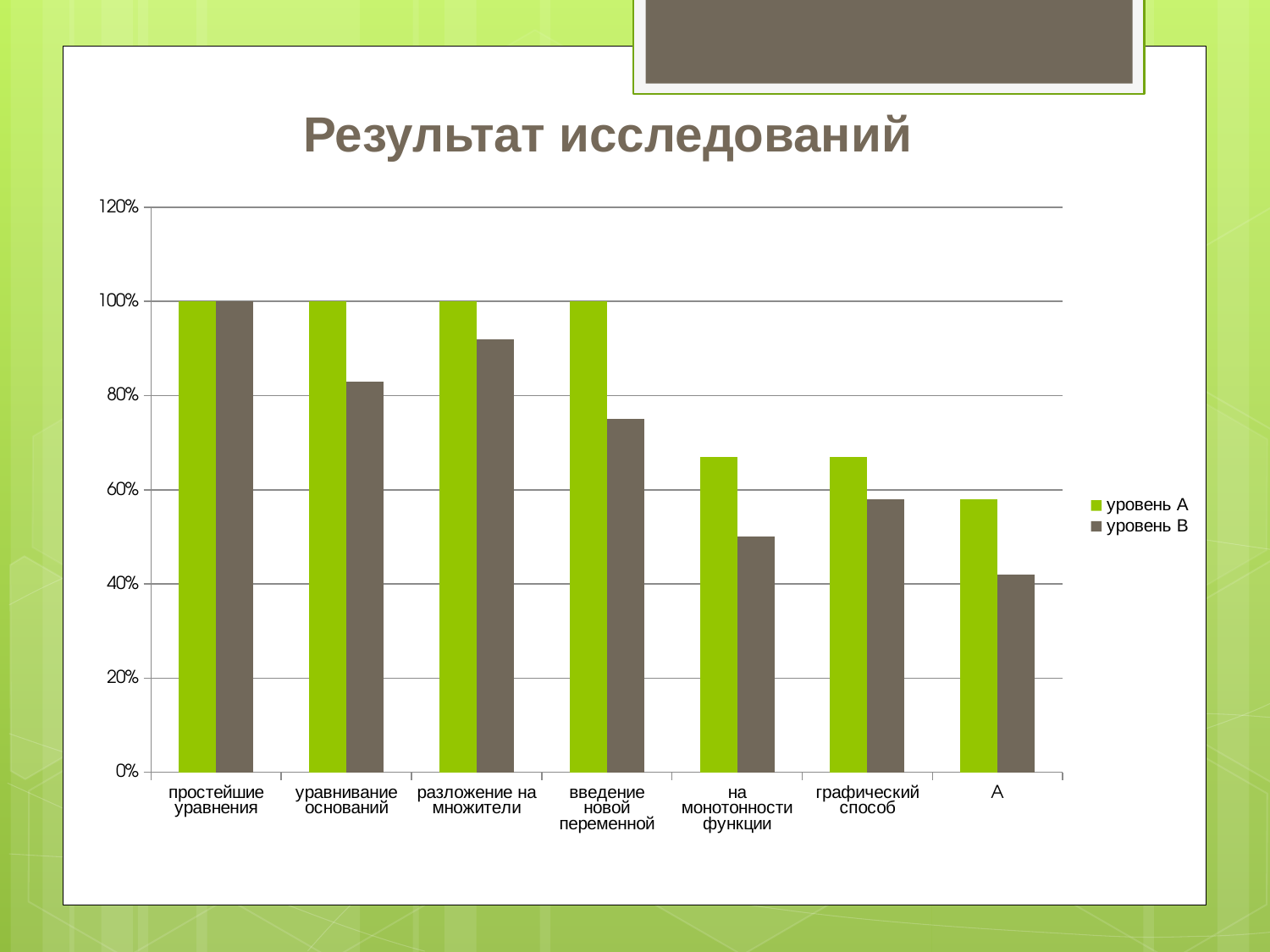

Результат исследований

### Chart

| Category | уровень А | уровень В |
|---|---|---|
| простейшие уравнения | 1.0 | 1.0 |
| уравнивание оснований | 1.0 | 0.8300000000000001 |
| разложение на множители | 1.0 | 0.92 |
| введение новой переменной | 1.0 | 0.7500000000000001 |
| на монотонности функции | 0.6700000000000002 | 0.5 |
| графический способ | 0.6700000000000002 | 0.5800000000000001 |
| A | 0.5800000000000001 | 0.42000000000000004 |